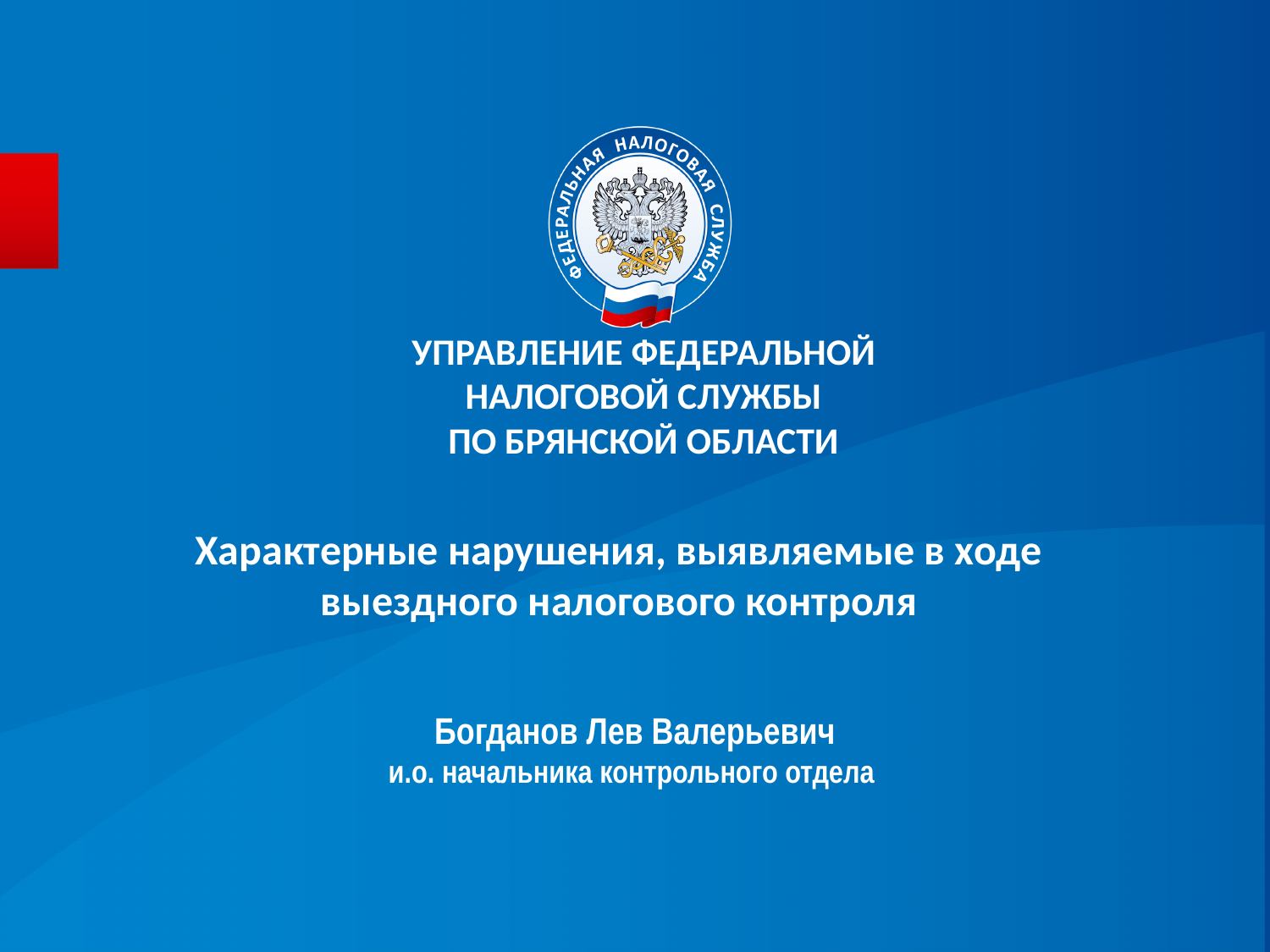

УПРАВЛЕНИЕ ФЕДЕРАЛЬНОЙ НАЛОГОВОЙ СЛУЖБЫ
ПО БРЯНСКОЙ ОБЛАСТИ
# Характерные нарушения, выявляемые в ходе выездного налогового контроля
Богданов Лев Валерьевич
и.о. начальника контрольного отдела